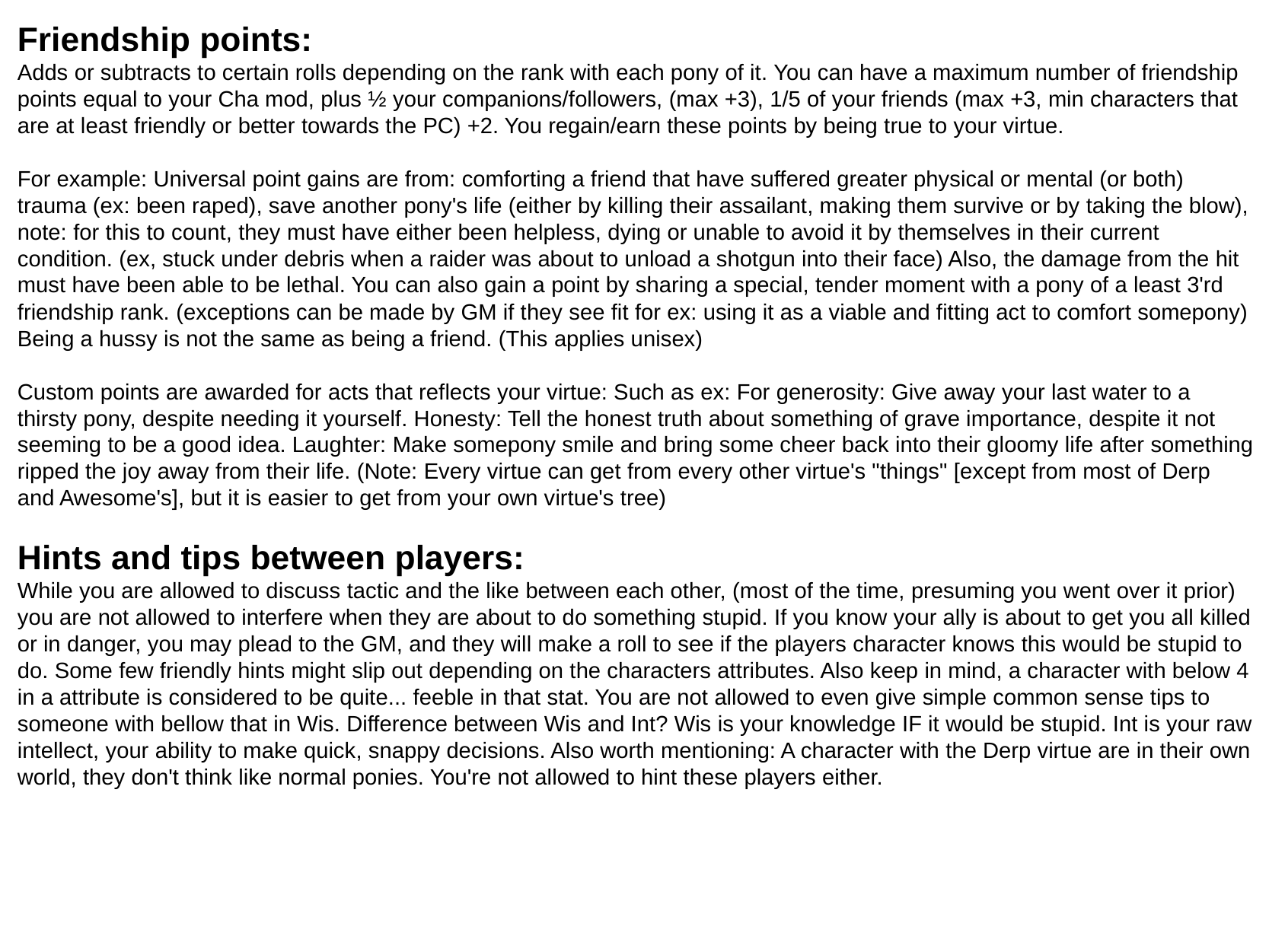

Friendship points:
Adds or subtracts to certain rolls depending on the rank with each pony of it. You can have a maximum number of friendship points equal to your Cha mod, plus ½ your companions/followers, (max +3), 1/5 of your friends (max +3, min characters that are at least friendly or better towards the PC) +2. You regain/earn these points by being true to your virtue.

For example: Universal point gains are from: comforting a friend that have suffered greater physical or mental (or both) trauma (ex: been raped), save another pony's life (either by killing their assailant, making them survive or by taking the blow), note: for this to count, they must have either been helpless, dying or unable to avoid it by themselves in their current condition. (ex, stuck under debris when a raider was about to unload a shotgun into their face) Also, the damage from the hit must have been able to be lethal. You can also gain a point by sharing a special, tender moment with a pony of a least 3'rd friendship rank. (exceptions can be made by GM if they see fit for ex: using it as a viable and fitting act to comfort somepony) Being a hussy is not the same as being a friend. (This applies unisex)

Custom points are awarded for acts that reflects your virtue: Such as ex: For generosity: Give away your last water to a thirsty pony, despite needing it yourself. Honesty: Tell the honest truth about something of grave importance, despite it not seeming to be a good idea. Laughter: Make somepony smile and bring some cheer back into their gloomy life after something ripped the joy away from their life. (Note: Every virtue can get from every other virtue's "things" [except from most of Derp and Awesome's], but it is easier to get from your own virtue's tree)

Hints and tips between players:
While you are allowed to discuss tactic and the like between each other, (most of the time, presuming you went over it prior) you are not allowed to interfere when they are about to do something stupid. If you know your ally is about to get you all killed or in danger, you may plead to the GM, and they will make a roll to see if the players character knows this would be stupid to do. Some few friendly hints might slip out depending on the characters attributes. Also keep in mind, a character with below 4 in a attribute is considered to be quite... feeble in that stat. You are not allowed to even give simple common sense tips to someone with bellow that in Wis. Difference between Wis and Int? Wis is your knowledge IF it would be stupid. Int is your raw intellect, your ability to make quick, snappy decisions. Also worth mentioning: A character with the Derp virtue are in their own world, they don't think like normal ponies. You're not allowed to hint these players either.